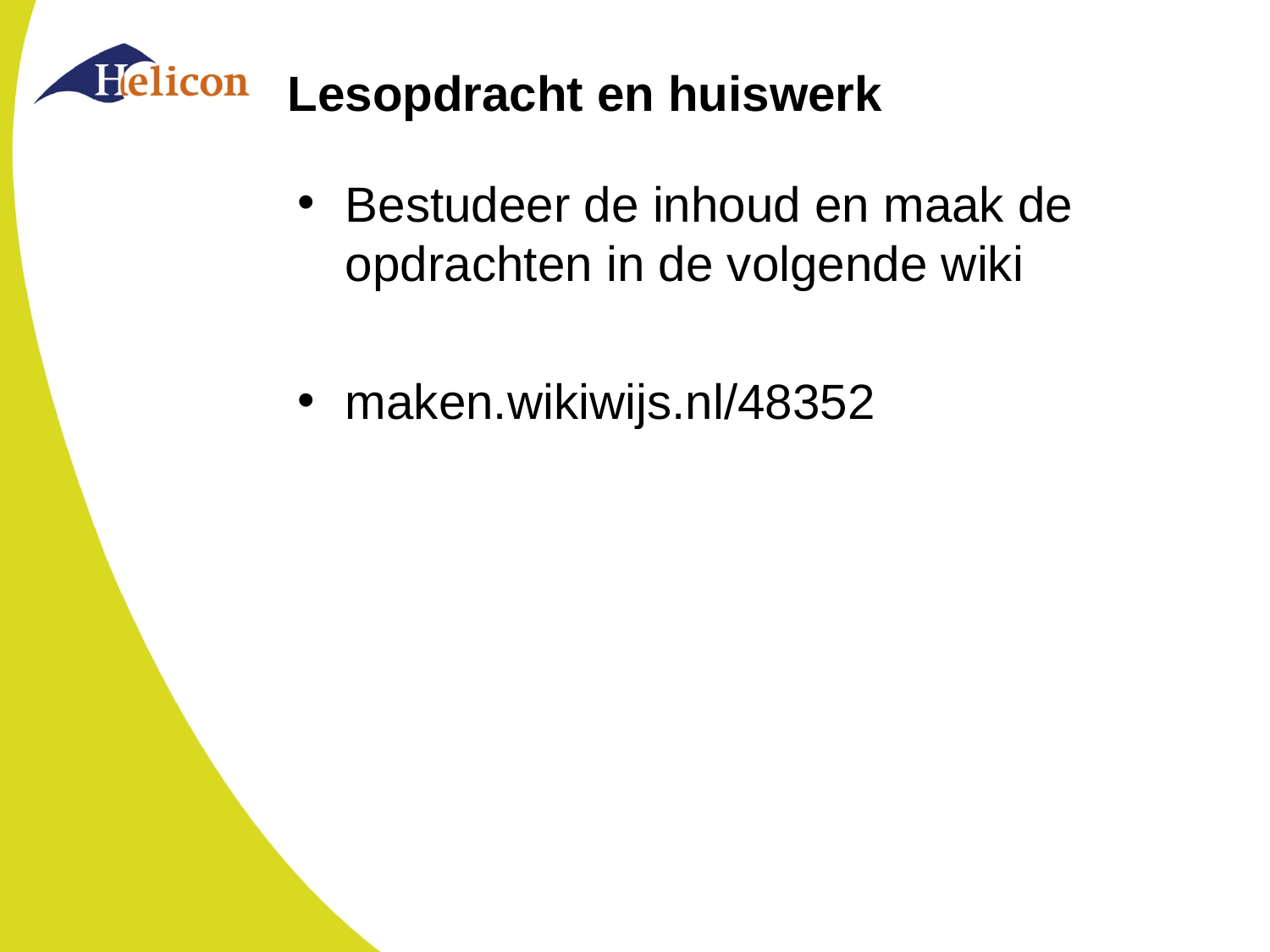

# Lesopdracht en huiswerk
Bestudeer de inhoud en maak de opdrachten in de volgende wiki

maken.wikiwijs.nl/48352